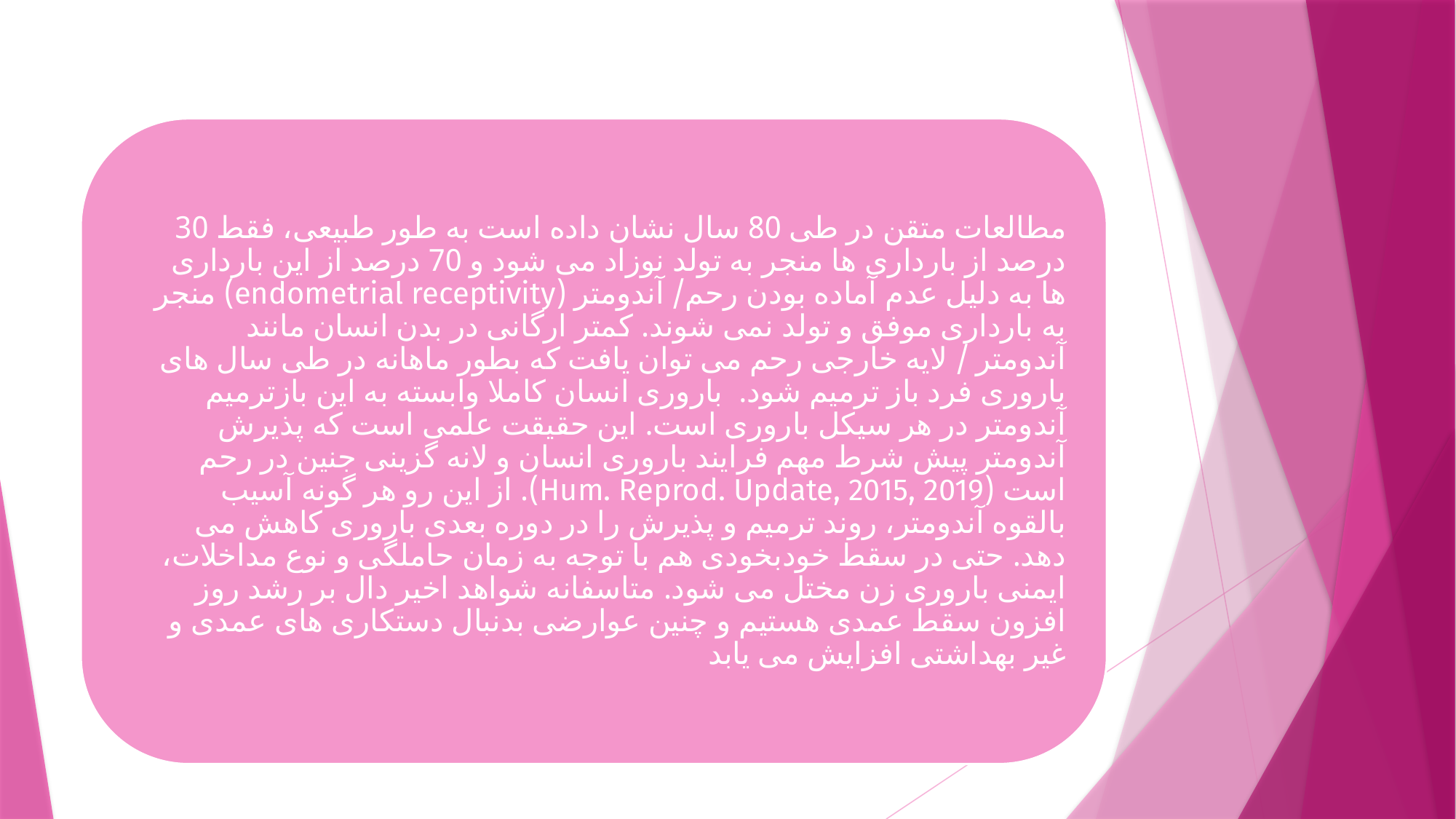

مطالعات متقن در طی 80 سال نشان داده است به طور طبیعی، فقط 30 درصد از بارداری ها منجر به تولد نوزاد می شود و 70 درصد از این بارداری ها به دلیل عدم آماده بودن رحم/ آندومتر (endometrial receptivity) منجر به بارداری موفق و تولد نمی شوند. کمتر ارگانی در بدن انسان مانند آندومتر / لایه خارجی رحم می توان یافت که بطور ماهانه در طی سال های باروری فرد باز ترمیم شود.  باروری انسان کاملا وابسته به این بازترمیم آندومتر در هر سیکل باروری است. این حقیقت علمی است که پذیرش آندومتر پیش شرط مهم فرایند باروری انسان و لانه گزینی جنین در رحم است (Hum. Reprod. Update, 2015, 2019). از این رو هر گونه آسیب بالقوه آندومتر، روند ترمیم و پذیرش را در دوره بعدی باروری کاهش می دهد. حتی در سقط خودبخودی هم با توجه به زمان حاملگی و نوع مداخلات، ایمنی باروری زن مختل می شود. متاسفانه شواهد اخیر دال بر رشد روز افزون سقط عمدی هستیم و چنین عوارضی بدنبال دستکاری های عمدی و غیر بهداشتی افزایش می یابد